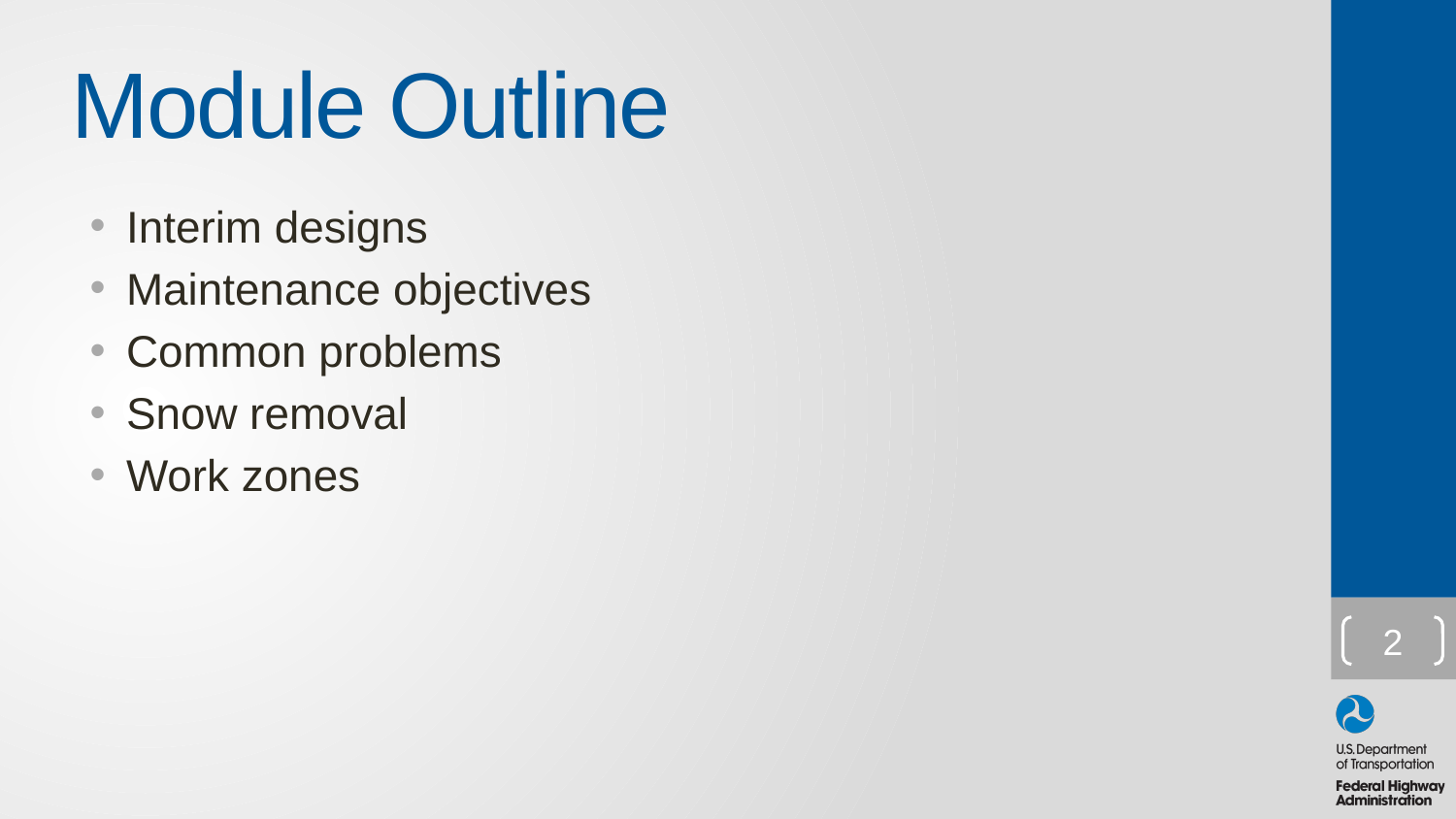

# Module Outline
Interim designs
Maintenance objectives
Common problems
Snow removal
Work zones
2